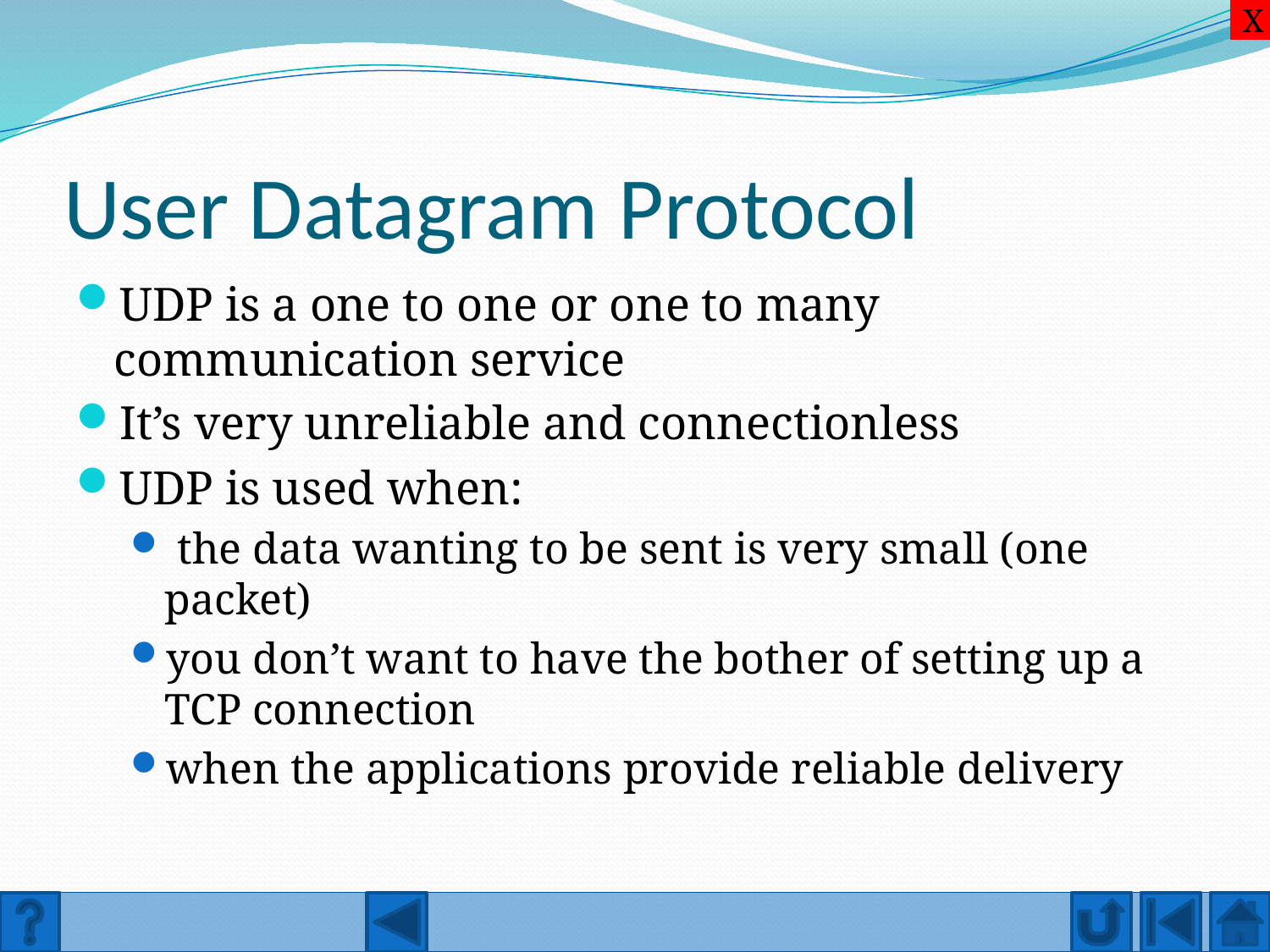

X
# User Datagram Protocol
UDP is a one to one or one to many communication service
It’s very unreliable and connectionless
UDP is used when:
 the data wanting to be sent is very small (one packet)
you don’t want to have the bother of setting up a TCP connection
when the applications provide reliable delivery